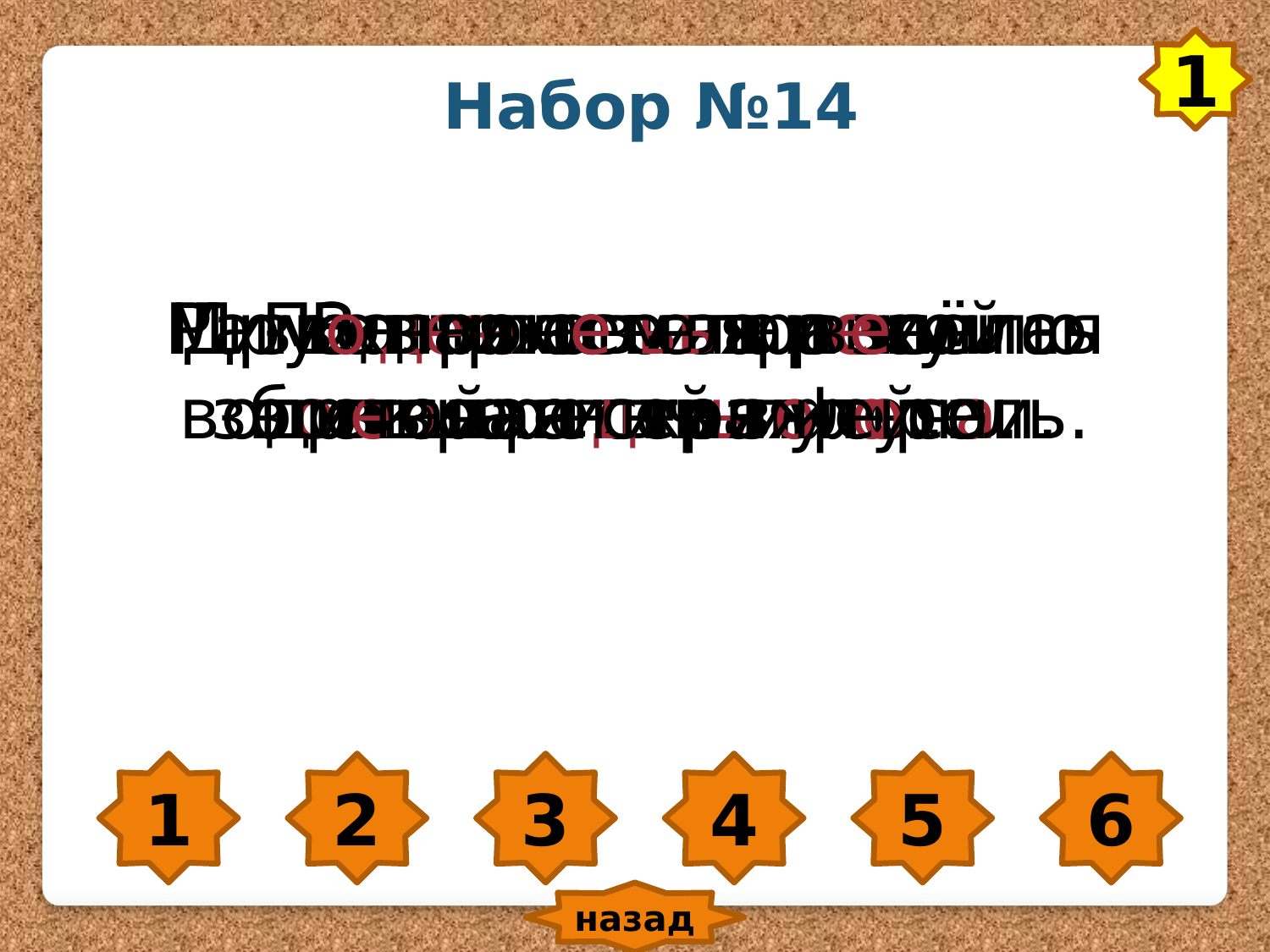

1
Набор №14
Поднялась за рекой большая серая туча.
Зазвенели в лесу звонкие птичьи песни.
Разведчики отправились в опасный путь.
В верховьях реки водится редкая форель.
Дружная семья и землю превратит в золото.
Мимо пролетела весёлая стайка стрижей.
1
2
3
4
5
6
назад